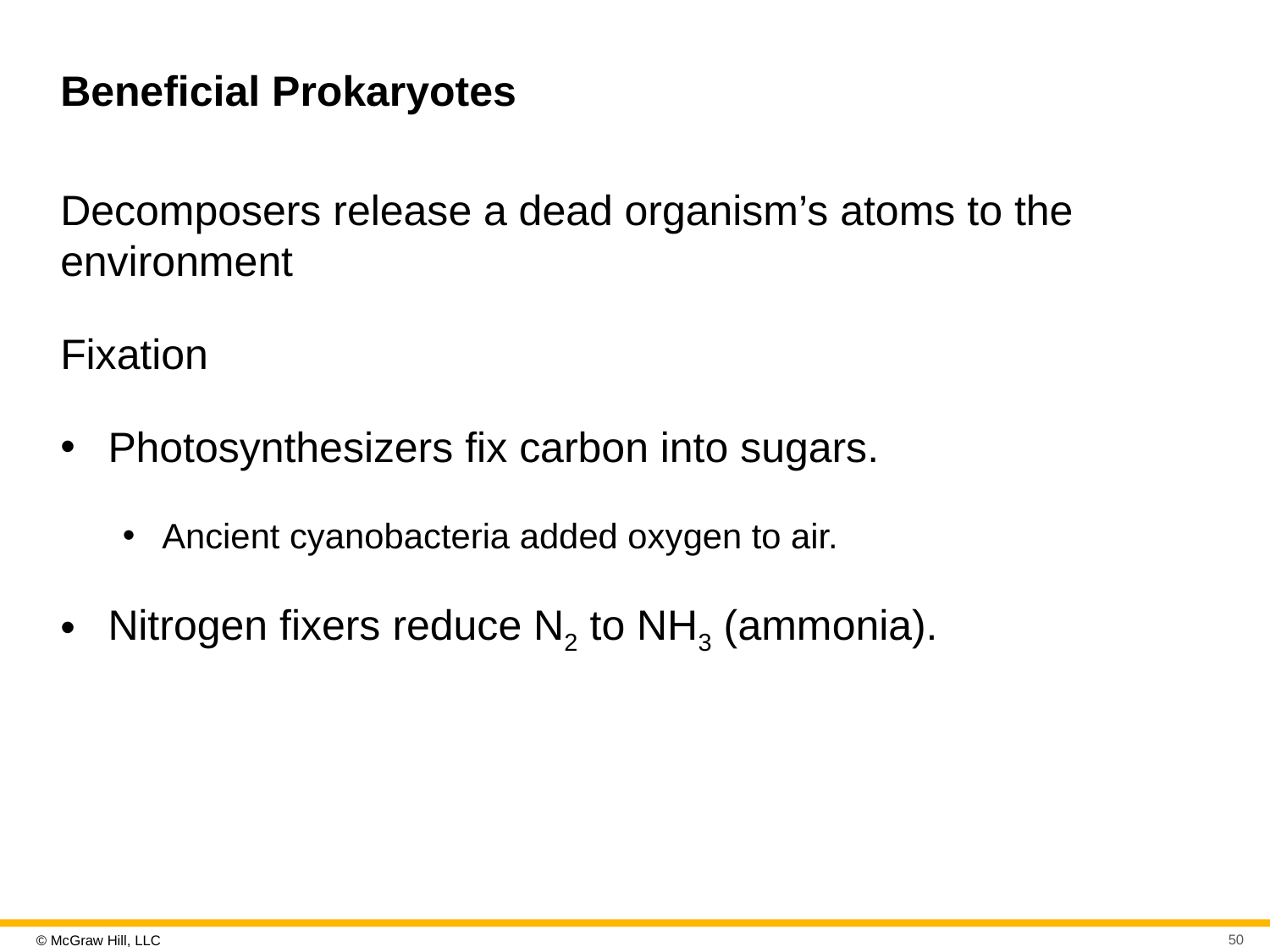

# Beneficial Prokaryotes
Decomposers release a dead organism’s atoms to the environment
Fixation
Photosynthesizers fix carbon into sugars.
Ancient cyanobacteria added oxygen to air.
Nitrogen fixers reduce N2 to NH3 (ammonia).
50